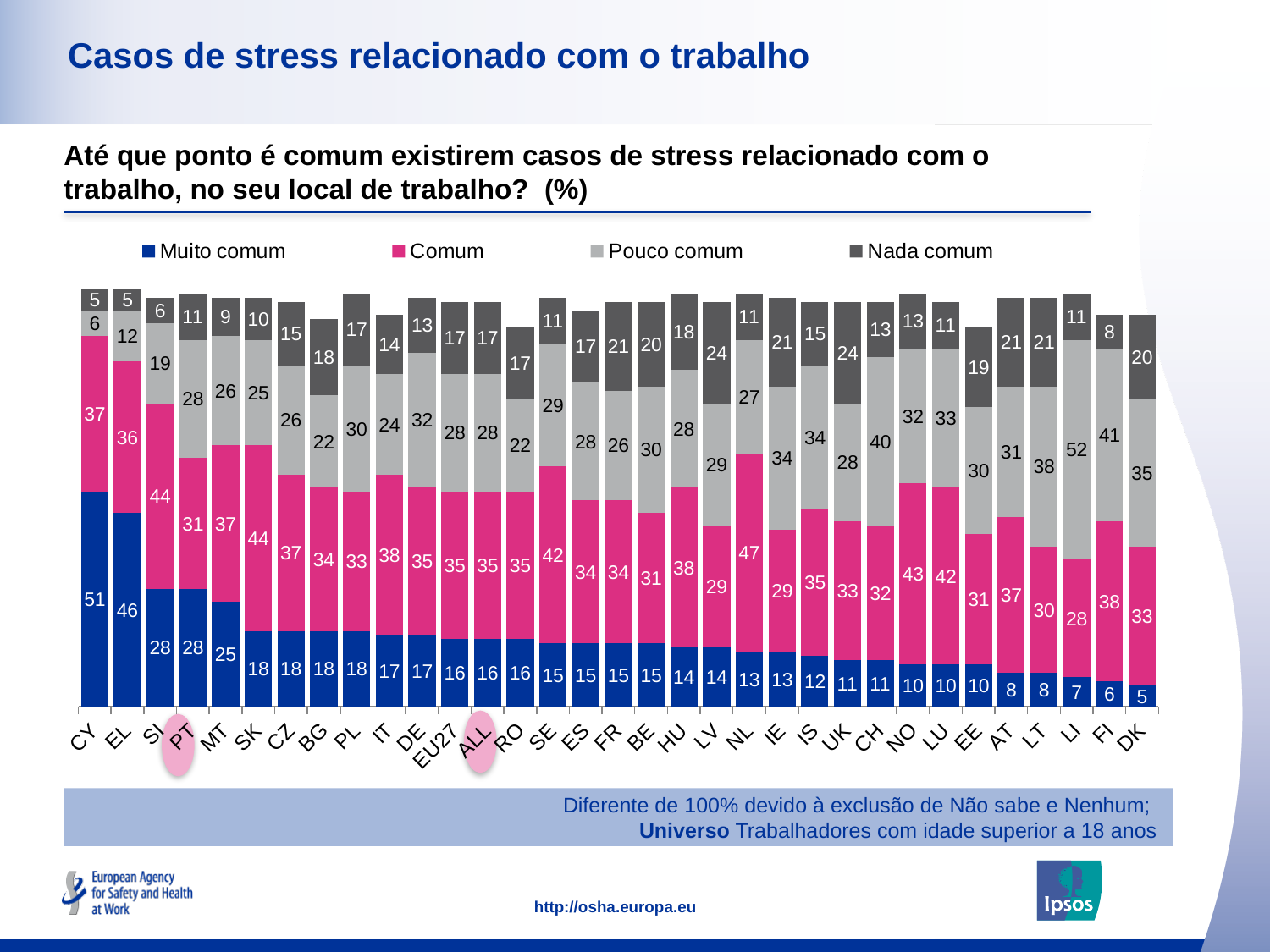

### Chart: Ipsos Ribbon Rules

| Category |  |
|---|---|
Casos de stress relacionado com o trabalho
Até que ponto é comum existirem casos de stress relacionado com o trabalho, no seu local de trabalho?  (%)

### Chart

| Category | Muito comum | Comum | Pouco comum | Nada comum |
|---|---|---|---|---|
| CY | 51.0 | 37.0 | 6.0 | 5.0 |
| EL | 46.0 | 36.0 | 12.0 | 5.0 |
| SI | 28.0 | 44.0 | 19.0 | 6.0 |
| PT | 28.0 | 31.0 | 28.0 | 11.0 |
| MT | 25.0 | 37.0 | 26.0 | 9.0 |
| SK | 18.0 | 44.0 | 25.0 | 10.0 |
| CZ | 18.0 | 37.0 | 26.0 | 15.0 |
| BG | 18.0 | 34.0 | 22.0 | 18.0 |
| PL | 18.0 | 33.0 | 30.0 | 17.0 |
| IT | 17.0 | 38.0 | 24.0 | 14.0 |
| DE | 17.0 | 35.0 | 32.0 | 13.0 |
| EU27 | 16.0 | 35.0 | 28.0 | 17.0 |
| ALL | 16.0 | 35.0 | 28.0 | 17.0 |
| RO | 16.0 | 35.0 | 22.0 | 17.0 |
| SE | 15.0 | 42.0 | 29.0 | 11.0 |
| ES | 15.0 | 34.0 | 28.0 | 17.0 |
| FR | 15.0 | 34.0 | 26.0 | 21.0 |
| BE | 15.0 | 31.0 | 30.0 | 20.0 |
| HU | 14.0 | 38.0 | 28.0 | 18.0 |
| LV | 14.0 | 29.0 | 29.0 | 24.0 |
| NL | 13.0 | 47.0 | 27.0 | 11.0 |
| IE | 13.0 | 29.0 | 34.0 | 21.0 |
| IS | 12.0 | 35.0 | 34.0 | 15.0 |
| UK | 11.0 | 33.0 | 28.0 | 24.0 |
| CH | 11.0 | 32.0 | 40.0 | 13.0 |
| NO | 10.0 | 43.0 | 32.0 | 13.0 |
| LU | 10.0 | 42.0 | 33.0 | 11.0 |
| EE | 10.0 | 31.0 | 30.0 | 19.0 |
| AT | 8.0 | 37.0 | 31.0 | 21.0 |
| LT | 8.0 | 30.0 | 38.0 | 21.0 |
| LI | 7.0 | 28.0 | 52.0 | 11.0 |
| FI | 6.0 | 38.0 | 41.0 | 8.0 |
| DK | 5.0 | 33.0 | 35.0 | 20.0 |

Diferente de 100% devido à exclusão de Não sabe e Nenhum;
Universo Trabalhadores com idade superior a 18 anos